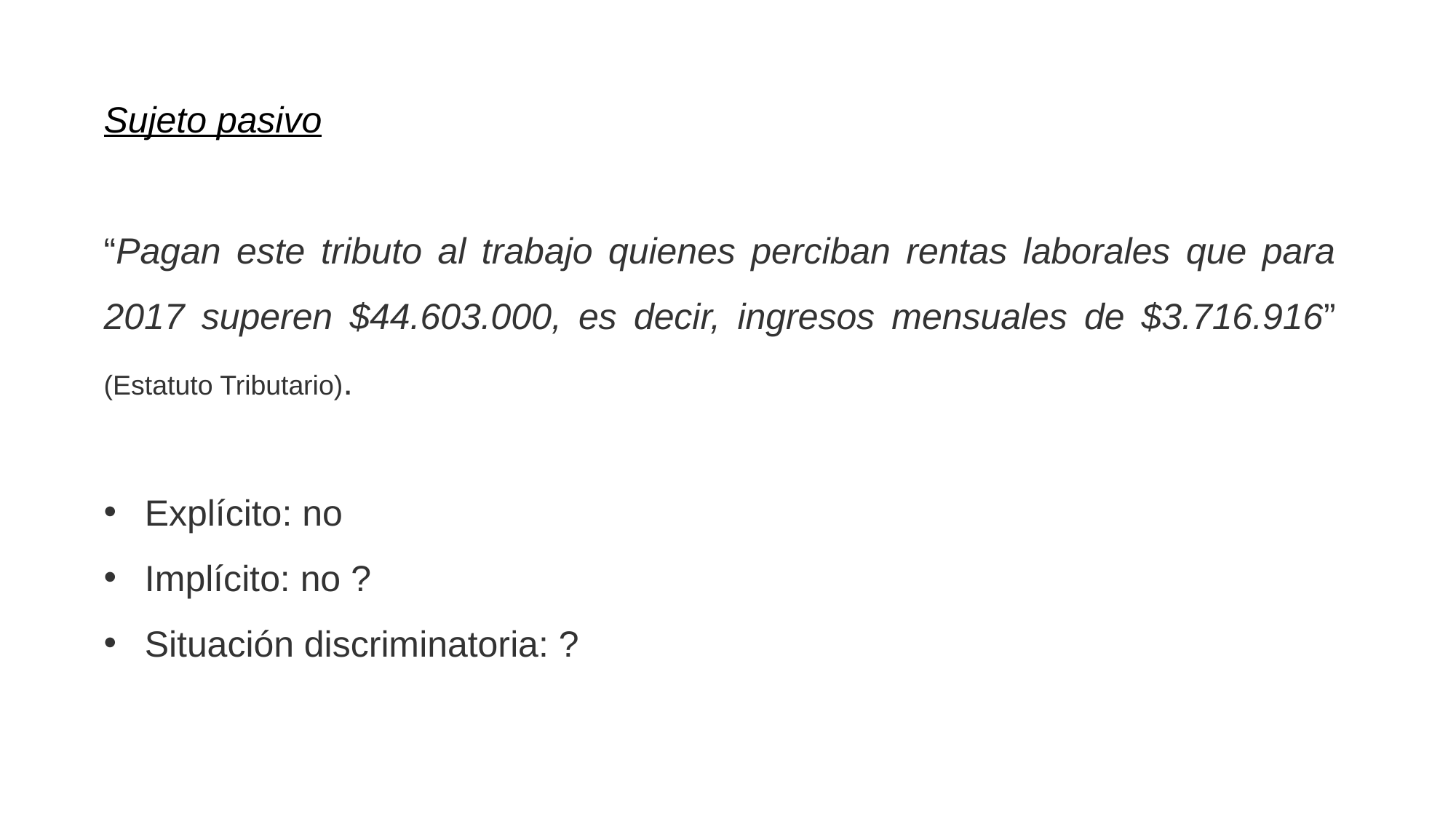

Sujeto pasivo

“Pagan este tributo al trabajo quienes perciban rentas laborales que para 2017 superen $44.603.000, es decir, ingresos mensuales de $3.716.916” (Estatuto Tributario).

Explícito: no
Implícito: no ?
Situación discriminatoria: ?